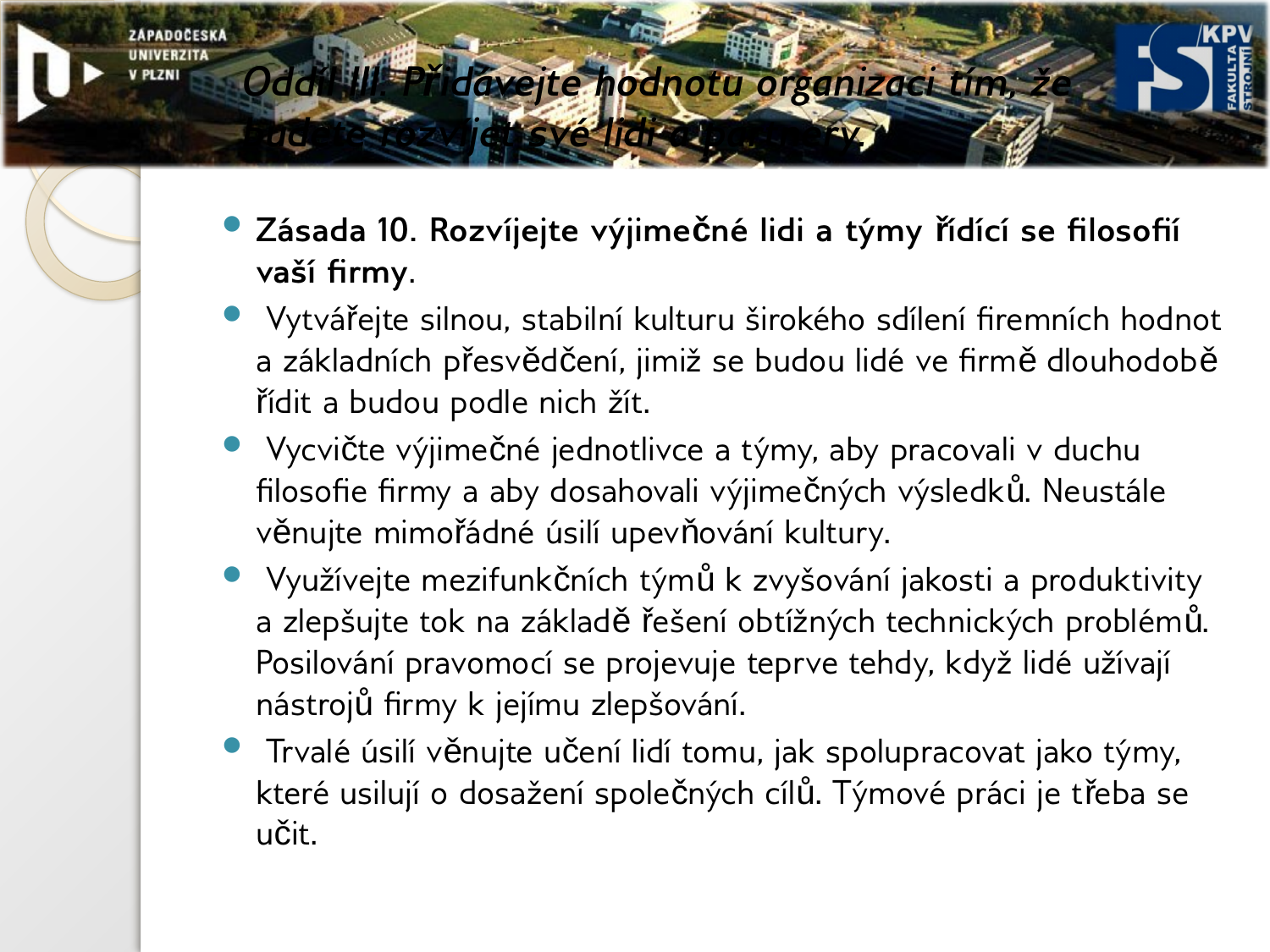

# Oddíl III. Přidávejte hodnotu organizaci tím, že budete rozvíjet své lidi a partnery.
Zásada 10. Rozvíjejte výjimečné lidi a týmy řídící se filosofií vaší firmy.
 Vytvářejte silnou, stabilní kulturu širokého sdílení firemních hodnot a základních přesvědčení, jimiž se budou lidé ve firmě dlouhodobě řídit a budou podle nich žít.
 Vycvičte výjimečné jednotlivce a týmy, aby pracovali v duchu filosofie firmy a aby dosahovali výjimečných výsledků. Neustále věnujte mimořádné úsilí upevňování kultury.
 Využívejte mezifunkčních týmů k zvyšování jakosti a produktivity a zlepšujte tok na základě řešení obtížných technických problémů. Posilování pravomocí se projevuje teprve tehdy, když lidé užívají nástrojů firmy k jejímu zlepšování.
 Trvalé úsilí věnujte učení lidí tomu, jak spolupracovat jako týmy, které usilují o dosažení společných cílů. Týmové práci je třeba se učit.